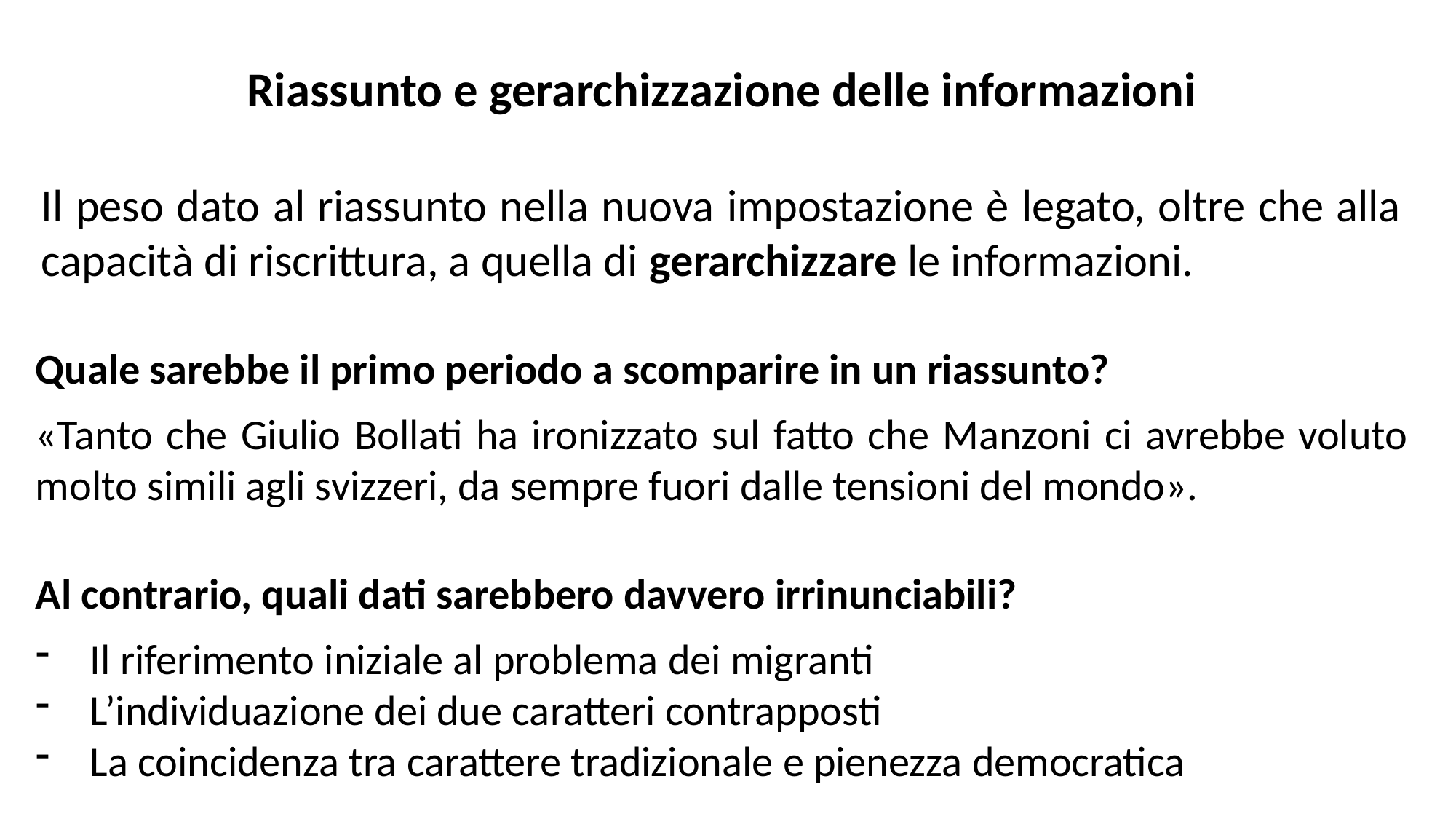

Riassunto e gerarchizzazione delle informazioni
Il peso dato al riassunto nella nuova impostazione è legato, oltre che alla capacità di riscrittura, a quella di gerarchizzare le informazioni.
Quale sarebbe il primo periodo a scomparire in un riassunto?

«Tanto che Giulio Bollati ha ironizzato sul fatto che Manzoni ci avrebbe voluto molto simili agli svizzeri, da sempre fuori dalle tensioni del mondo».
Al contrario, quali dati sarebbero davvero irrinunciabili?

Il riferimento iniziale al problema dei migranti
L’individuazione dei due caratteri contrapposti
La coincidenza tra carattere tradizionale e pienezza democratica